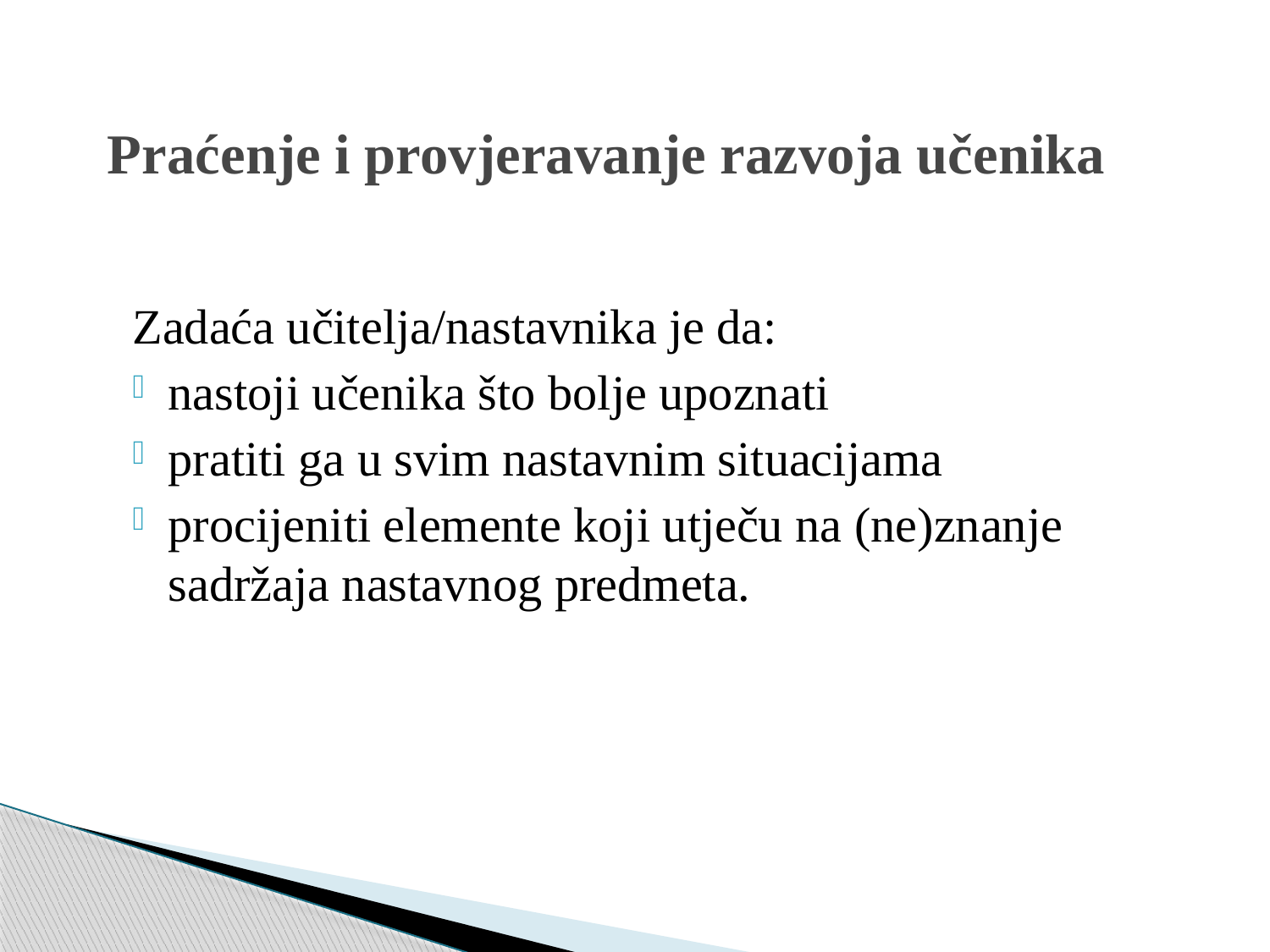

# Praćenje i provjeravanje razvoja učenika

Zadaća učitelja/nastavnika je da:
nastoji učenika što bolje upoznati
pratiti ga u svim nastavnim situacijama
procijeniti elemente koji utječu na (ne)znanje sadržaja nastavnog predmeta.